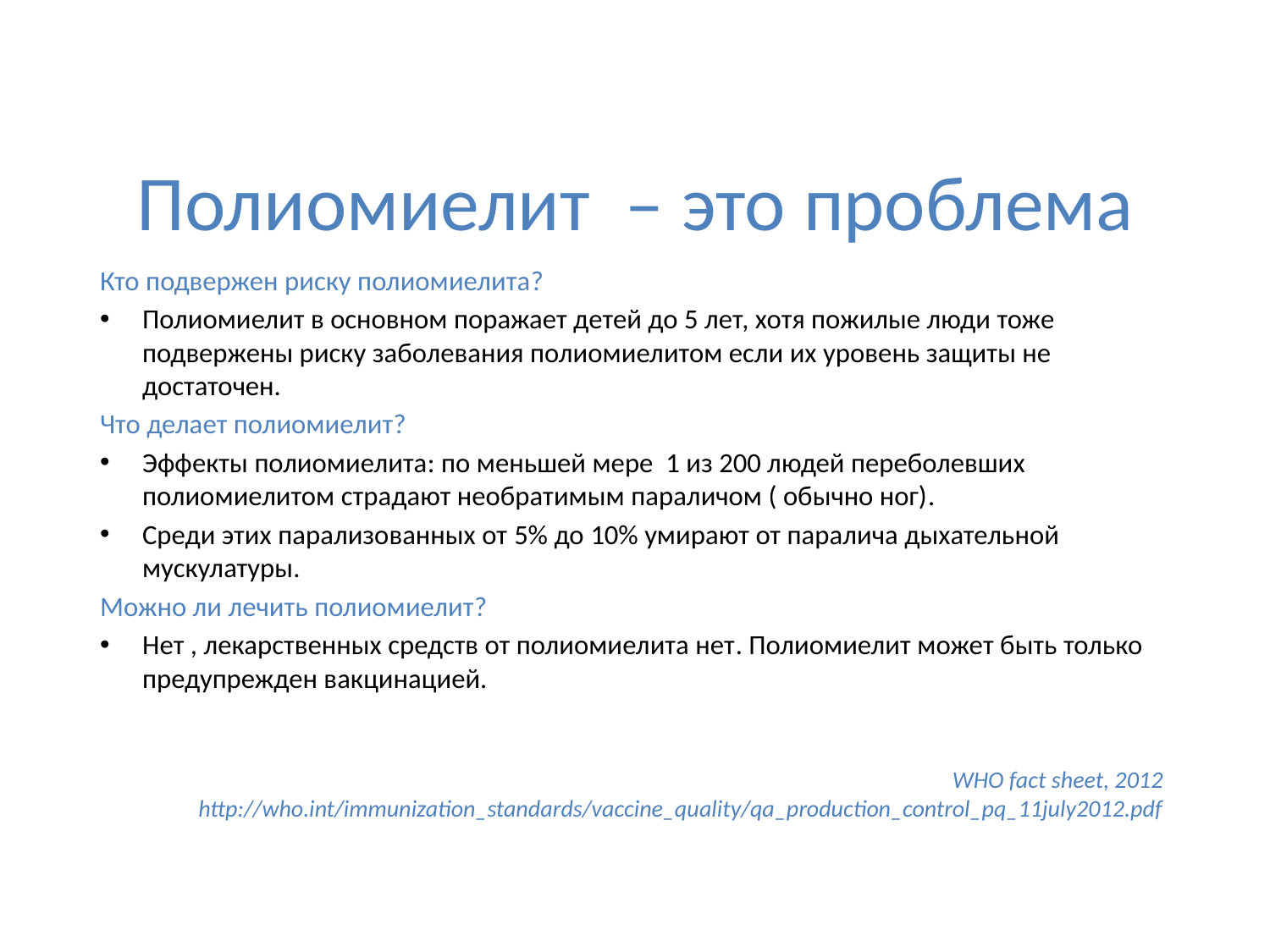

# Полиомиелит  – это проблема
Кто подвержен риску полиомиелита?
Полиомиелит в основном поражает детей до 5 лет, хотя пожилые люди тоже подвержены риску заболевания полиомиелитом если их уровень защиты не достаточен.
Что делает полиомиелит?
Эффекты полиомиелита: по меньшей мере  1 из 200 людей переболевших полиомиелитом страдают необратимым параличом ( обычно ног).
Среди этих парализованных от 5% до 10% умирают от паралича дыхательной мускулатуры.
Можно ли лечить полиомиелит?
Нет , лекарственных средств от полиомиелита нет. Полиомиелит может быть только предупрежден вакцинацией.

WHO fact sheet, 2012
http://who.int/immunization_standards/vaccine_quality/qa_production_control_pq_11july2012.pdf